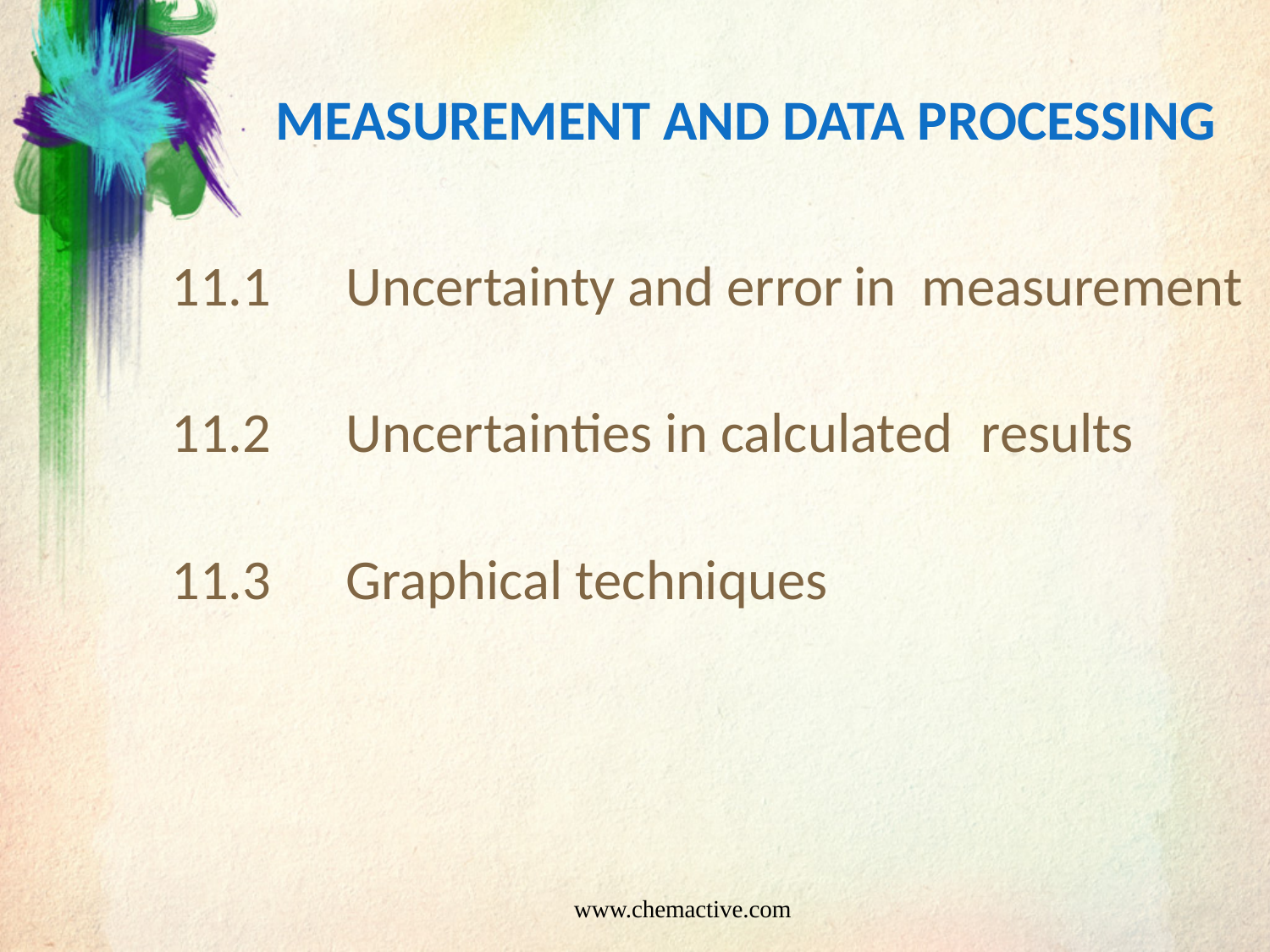

Measurement and data processing
#
11.1	Uncertainty and	error	in  measurement
11.2	Uncertainties in calculated	results
11.3	Graphical techniques
www.chemactive.com